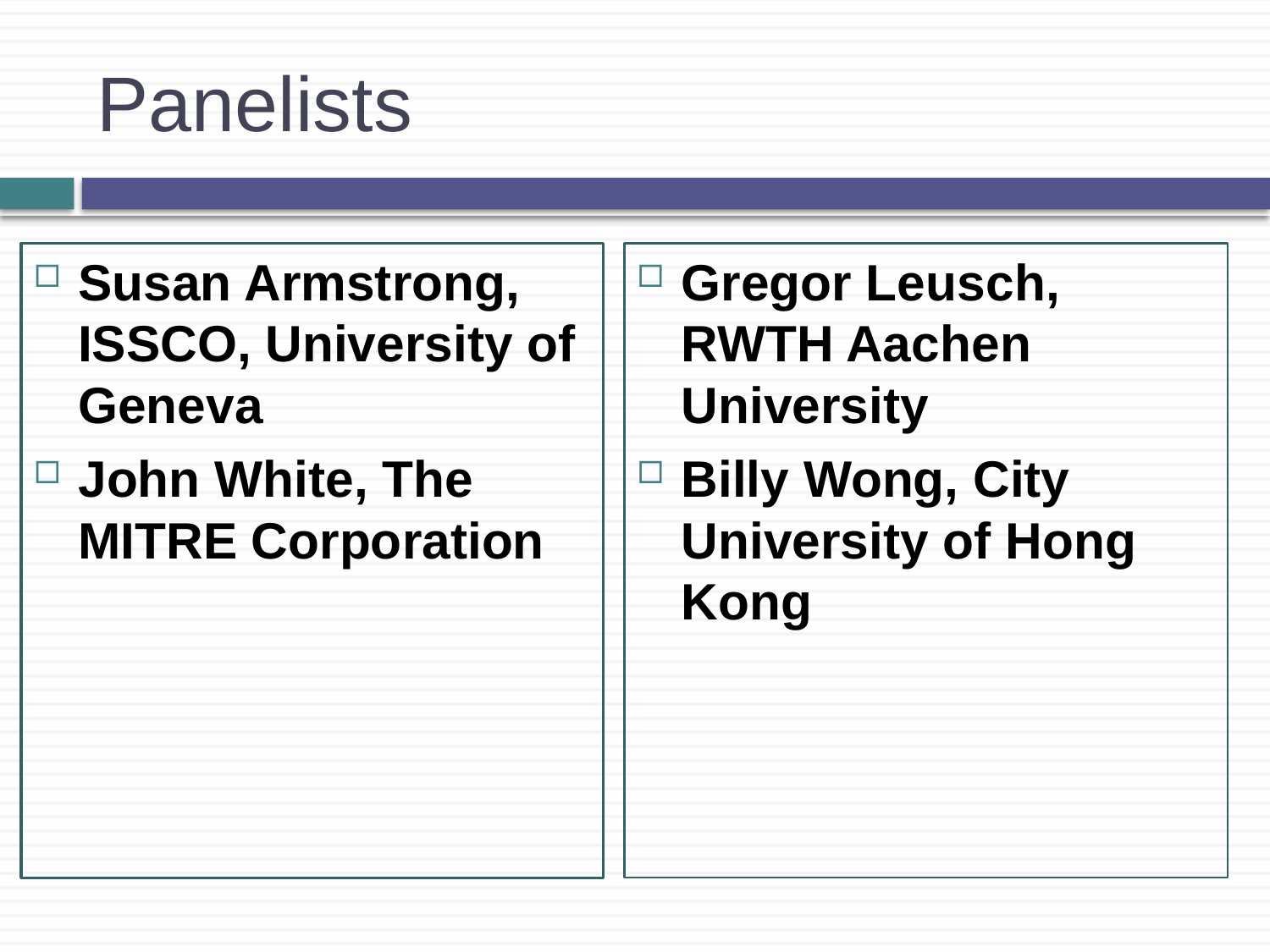

# Panelists
Susan Armstrong, ISSCO, University of Geneva
John White, The MITRE Corporation

Gregor Leusch, RWTH Aachen University
Billy Wong, City University of Hong Kong